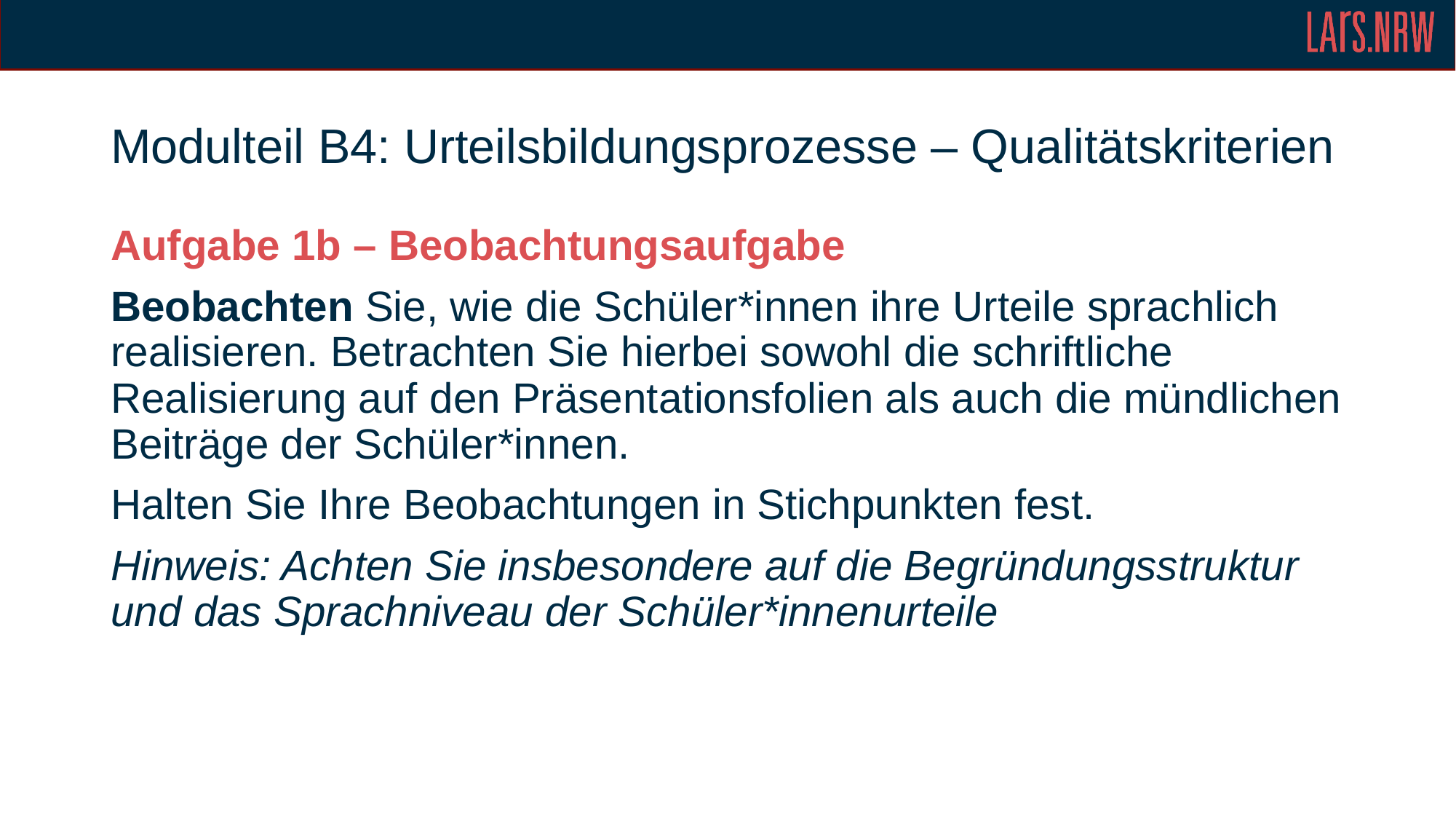

# Modulteil B4: Urteilsbildungsprozesse – Qualitätskriterien
Aufgabe 1b – Beobachtungsaufgabe
Beobachten Sie, wie die Schüler*innen ihre Urteile sprachlich realisieren. Betrachten Sie hierbei sowohl die schriftliche Realisierung auf den Präsentationsfolien als auch die mündlichen Beiträge der Schüler*innen.
Halten Sie Ihre Beobachtungen in Stichpunkten fest.
Hinweis: Achten Sie insbesondere auf die Begründungsstruktur und das Sprachniveau der Schüler*innenurteile